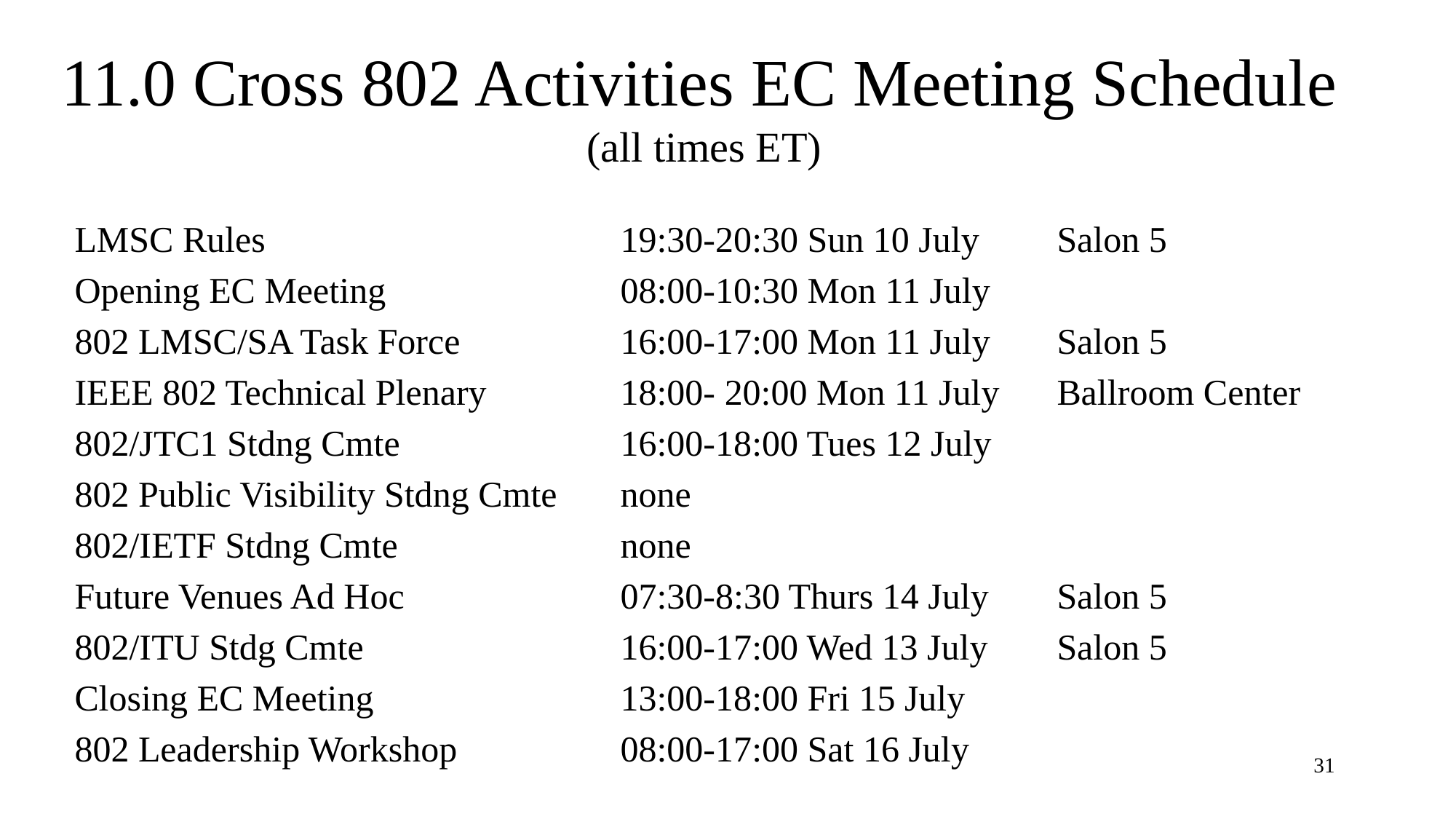

# 11.0 Cross 802 Activities EC Meeting Schedule (all times ET)
LMSC Rules				19:30-20:30 Sun 10 July	Salon 5
Opening EC Meeting			08:00-10:30 Mon 11 July
802 LMSC/SA Task Force		16:00-17:00 Mon 11 July	Salon 5
IEEE 802 Technical Plenary 		18:00- 20:00 Mon 11 July	Ballroom Center
802/JTC1 Stdng Cmte			16:00-18:00 Tues 12 July
802 Public Visibility Stdng Cmte	none
802/IETF Stdng Cmte			none
Future Venues Ad Hoc		07:30-8:30 Thurs 14 July 	Salon 5
802/ITU Stdg Cmte			16:00-17:00 Wed 13 July	Salon 5
Closing EC Meeting			13:00-18:00 Fri 15 July
802 Leadership Workshop		08:00-17:00 Sat 16 July

31